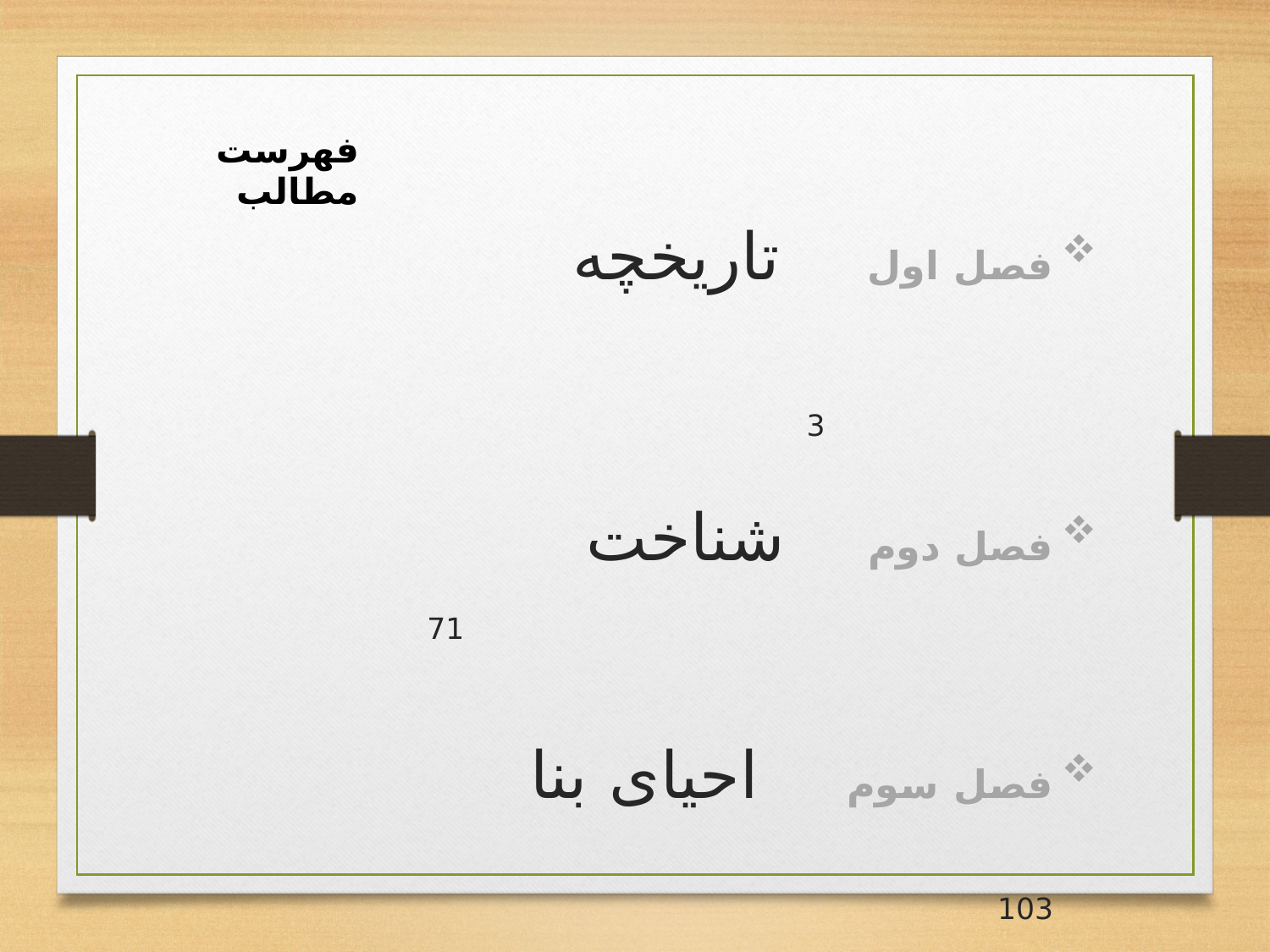

فهرست مطالب
فصل اول      تاریخچه                                                    3

فصل دوم      شناخت                                      71

فصل سوم      احیای بنا                                    103

فصل چهارم   آسیب و درمان         131